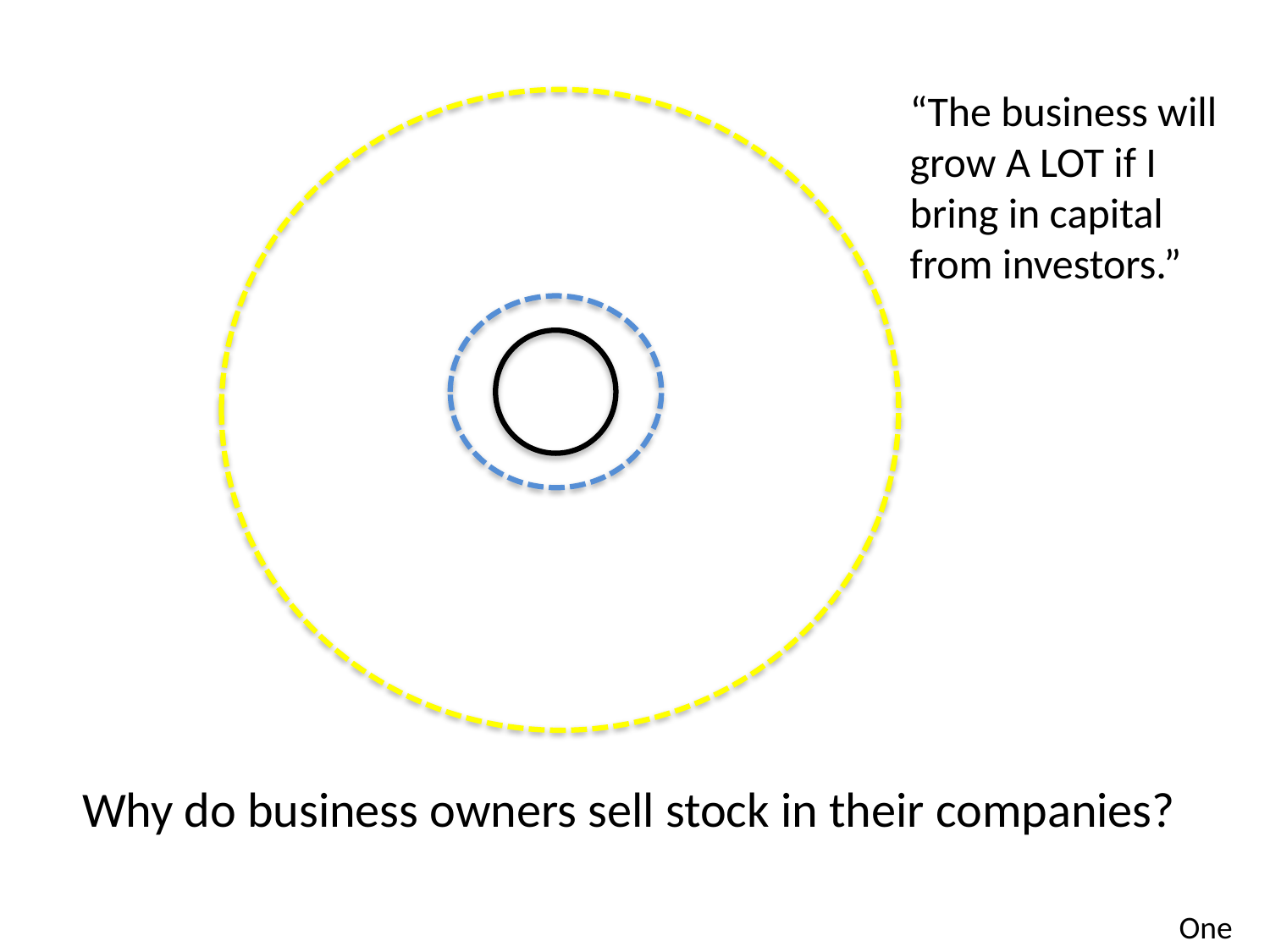

“The business will grow A LOT if I bring in capital from investors.”

Why do business owners sell stock in their companies?
One